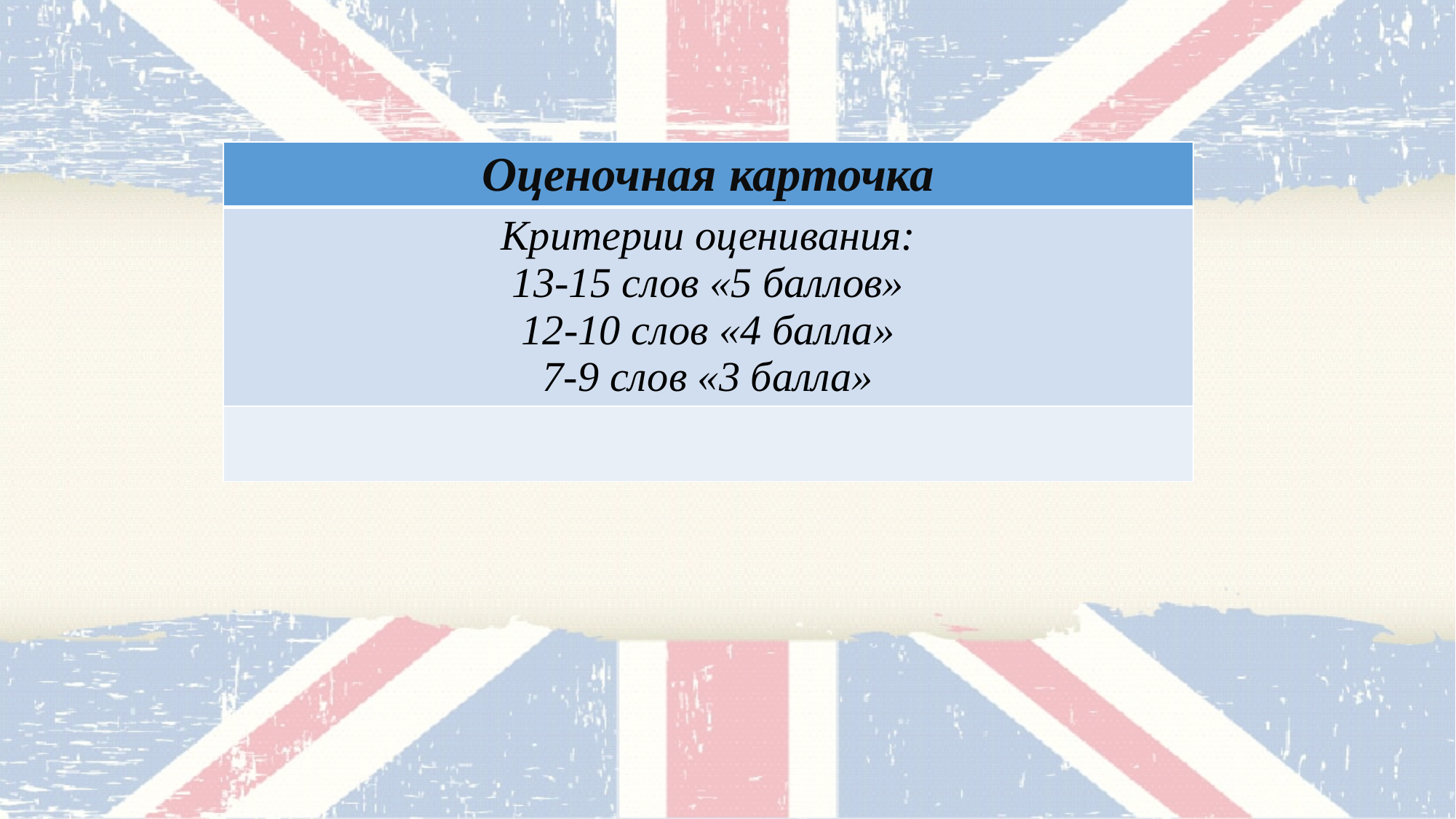

| Оценочная карточка |
| --- |
| Критерии оценивания: 13-15 слов «5 баллов» 12-10 слов «4 балла» 7-9 слов «3 балла» |
|  |